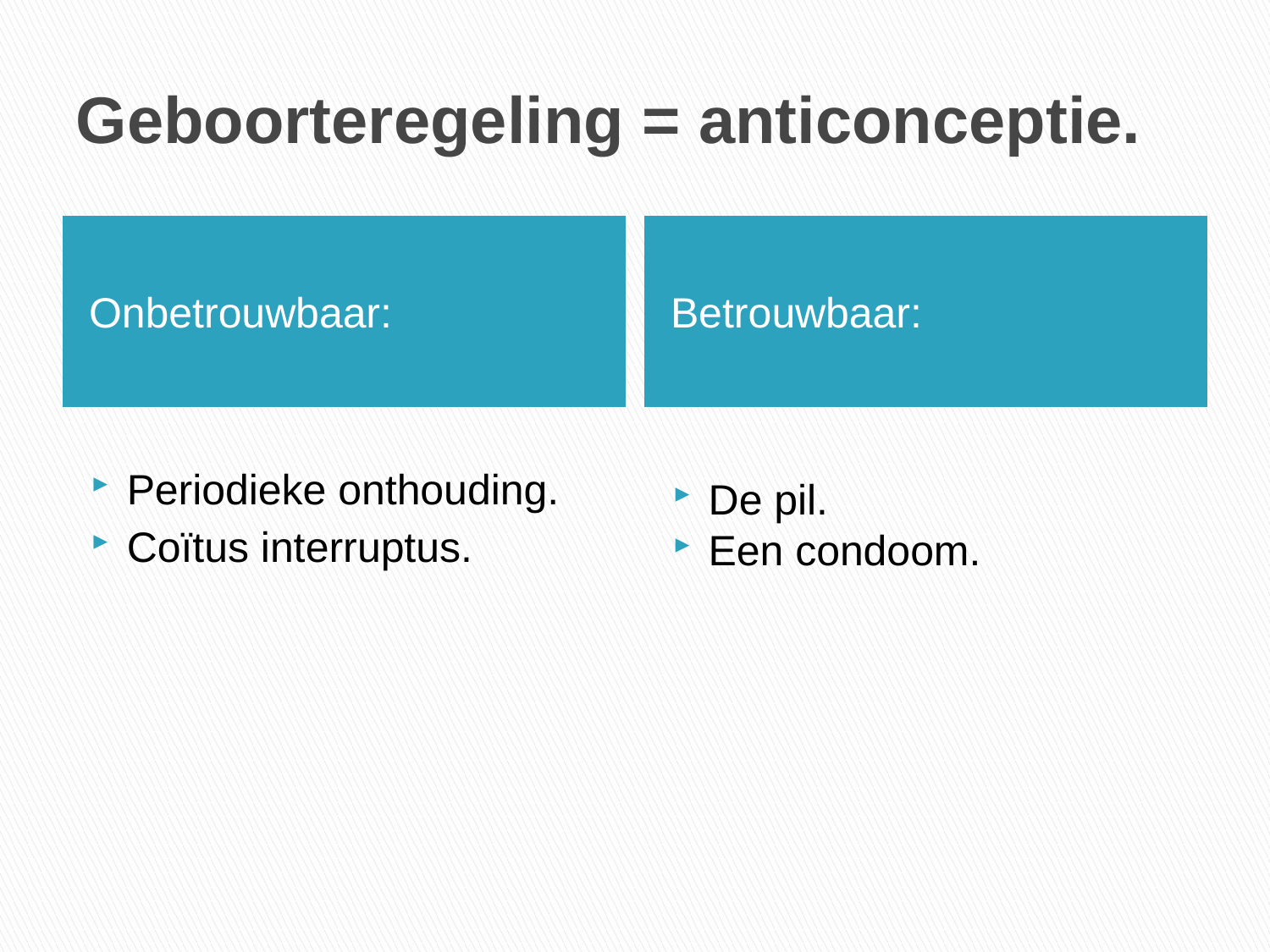

# Geboorteregeling = anticonceptie.
Onbetrouwbaar:
Betrouwbaar:
Periodieke onthouding.
Coïtus interruptus.
De pil.
Een condoom.